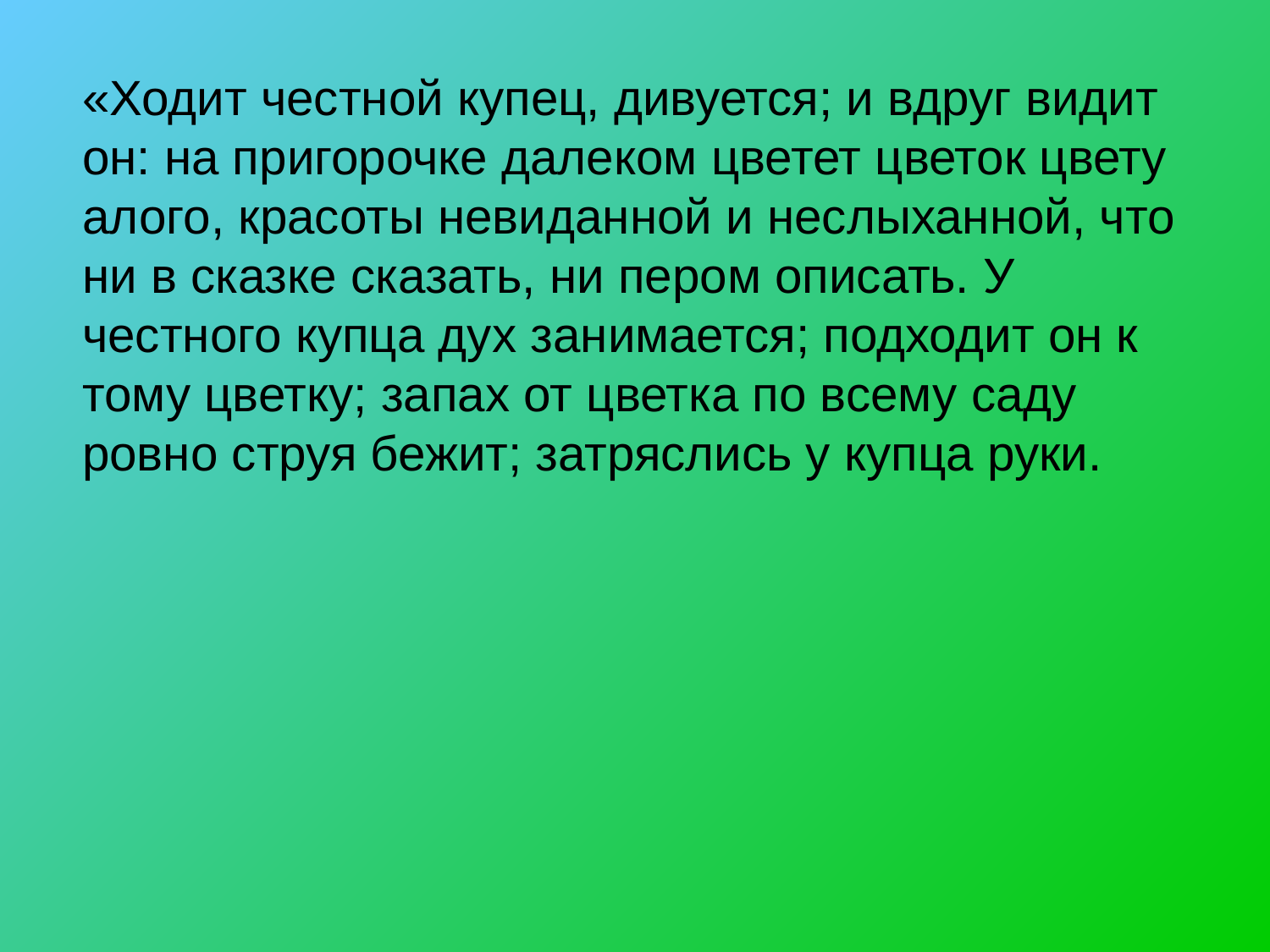

«Ходит честной купец, дивуется; и вдруг видит он: на пригорочке далеком цветет цветок цвету алого, красоты невиданной и неслыханной, что ни в сказке сказать, ни пером описать. У честного купца дух занимается; подходит он к тому цветку; запах от цветка по всему саду ровно струя бежит; затряслись у купца руки.